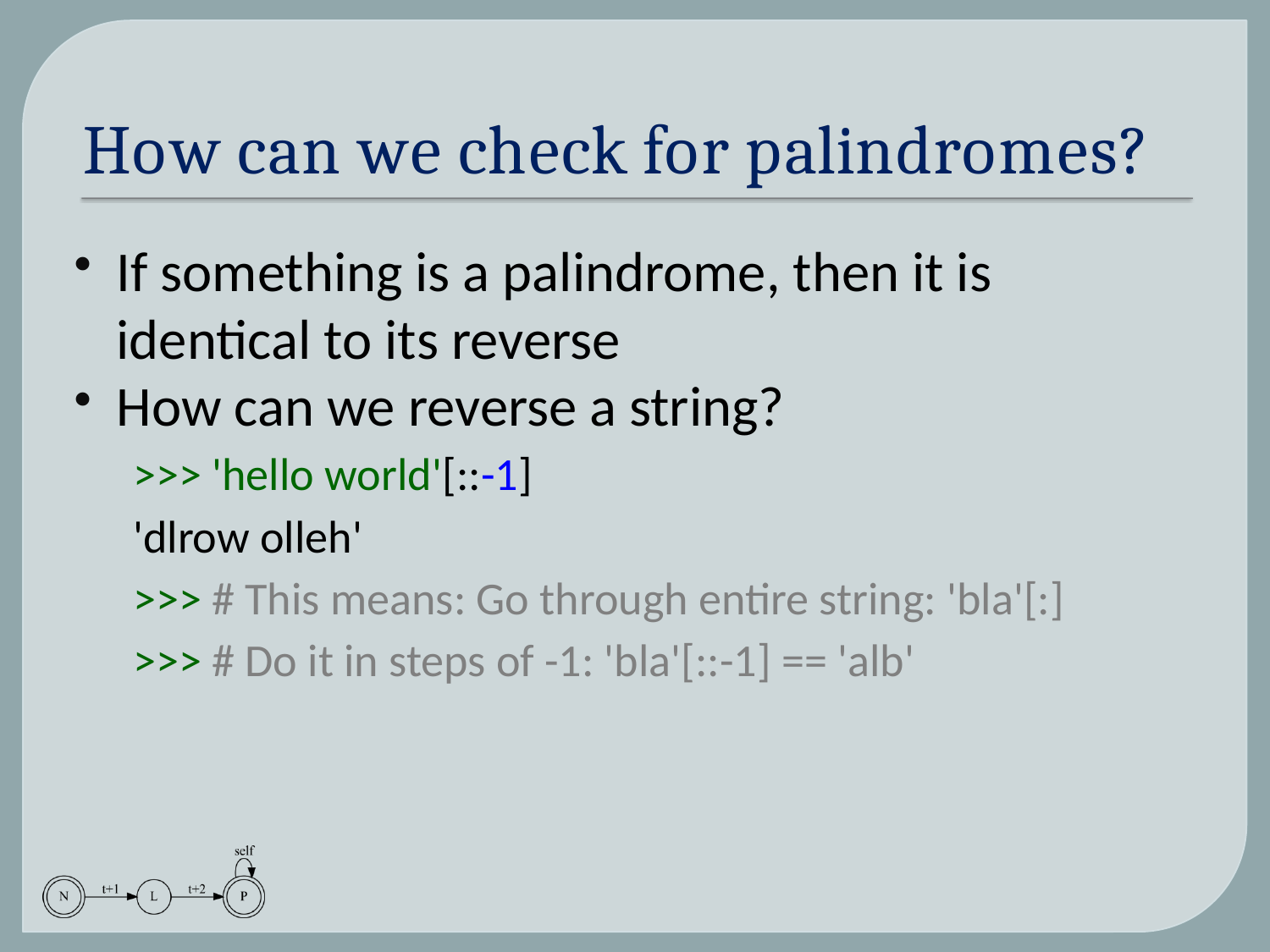

# How can we check for palindromes?
If something is a palindrome, then it is identical to its reverse
How can we reverse a string?
>>> 'hello world'[::-1]
'dlrow olleh'
>>> # This means: Go through entire string: 'bla'[:]
>>> # Do it in steps of -1: 'bla'[::-1] == 'alb'